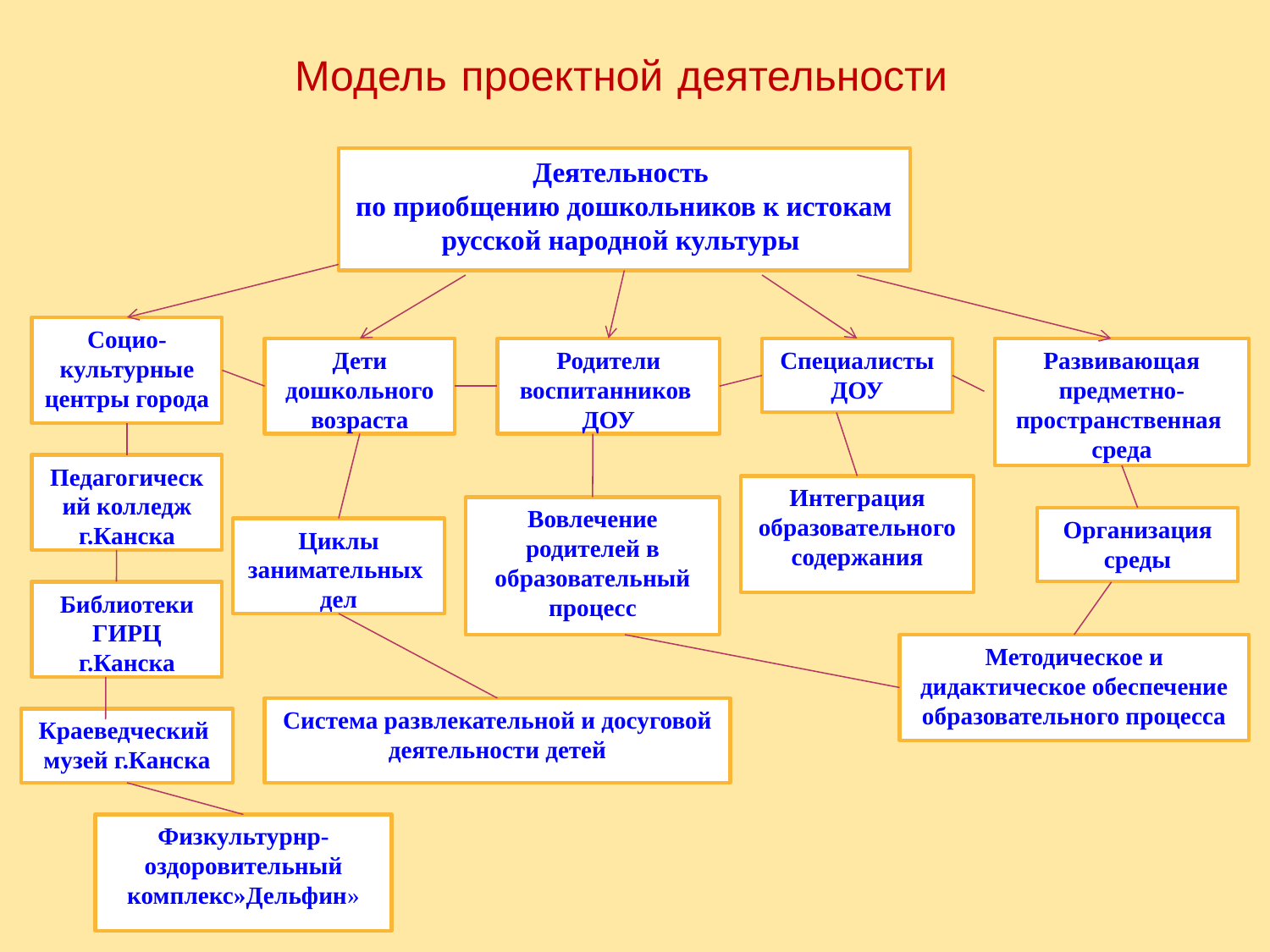

Модель проектной деятельности
Деятельность
по приобщению дошкольников к истокам русской народной культуры
Социо-культурные центры города
Дети дошкольного возраста
Родители воспитанников
ДОУ
Специалисты ДОУ
Развивающая предметно-пространственная  среда
Педагогический колледж г.Канска
Интеграция образовательного содержания
Вовлечение родителей в образовательный процесс
Организация среды
Циклы занимательных  дел
Библиотеки ГИРЦ г.Канска
Методическое и дидактическое обеспечение образовательного процесса
Система развлекательной и досуговой деятельности детей
Краеведческий  музей г.Канска
Физкультурнр-оздоровительный комплекс»Дельфин»